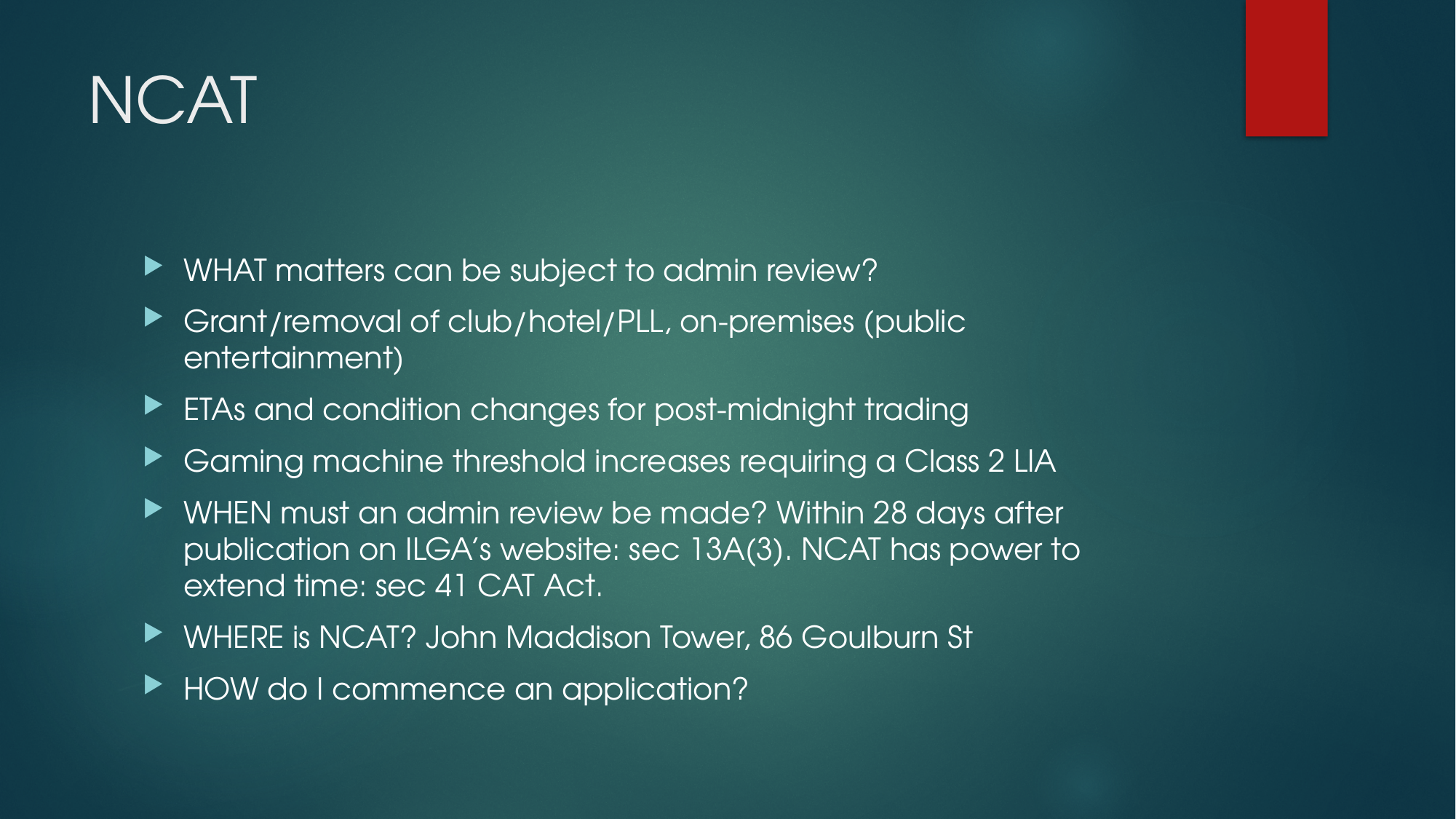

# NCAT
WHAT matters can be subject to admin review?
Grant/removal of club/hotel/PLL, on-premises (public entertainment)
ETAs and condition changes for post-midnight trading
Gaming machine threshold increases requiring a Class 2 LIA
WHEN must an admin review be made? Within 28 days after publication on ILGA’s website: sec 13A(3). NCAT has power to extend time: sec 41 CAT Act.
WHERE is NCAT? John Maddison Tower, 86 Goulburn St
HOW do I commence an application?